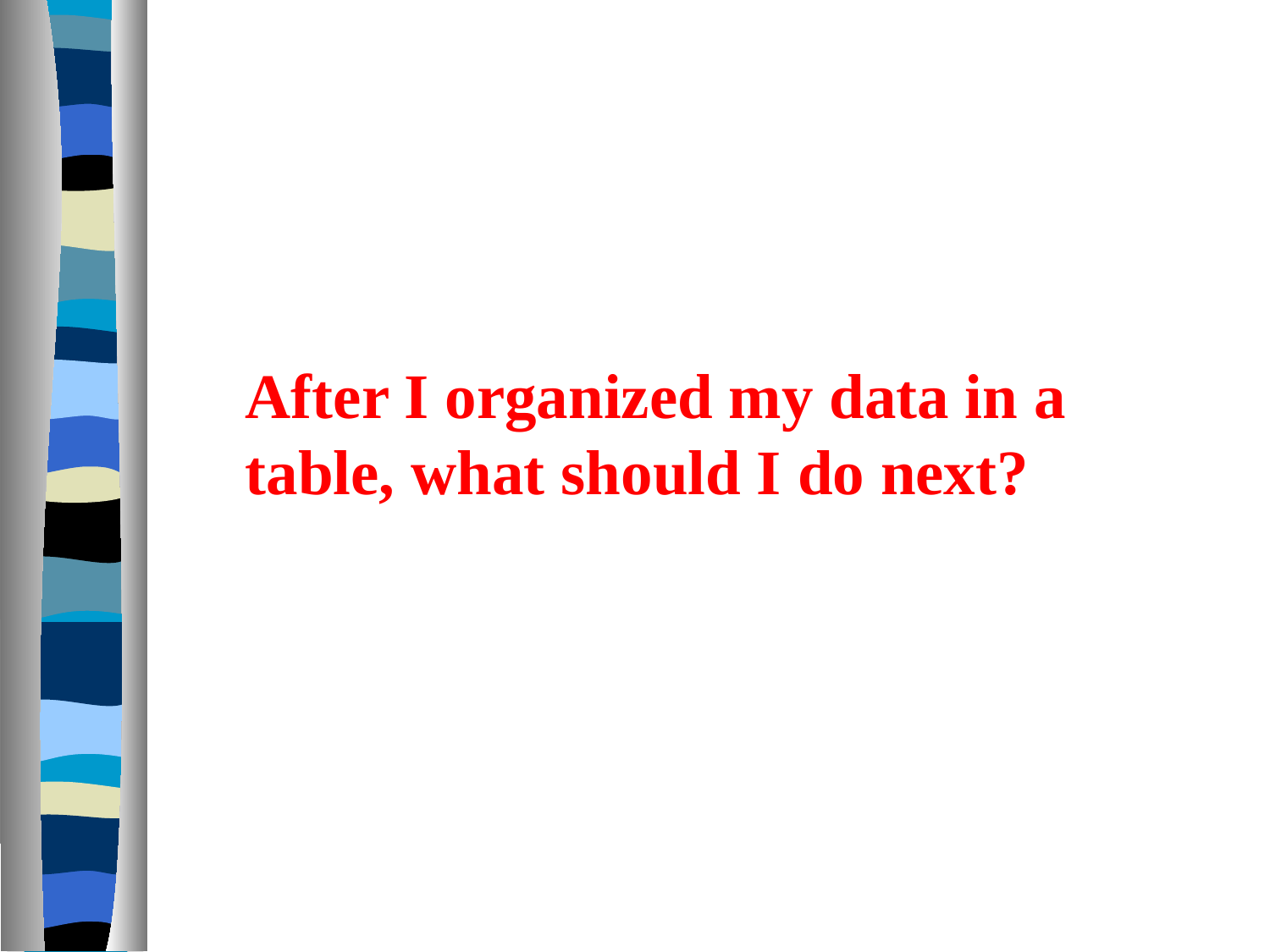

After I organized my data in a table, what should I do next?